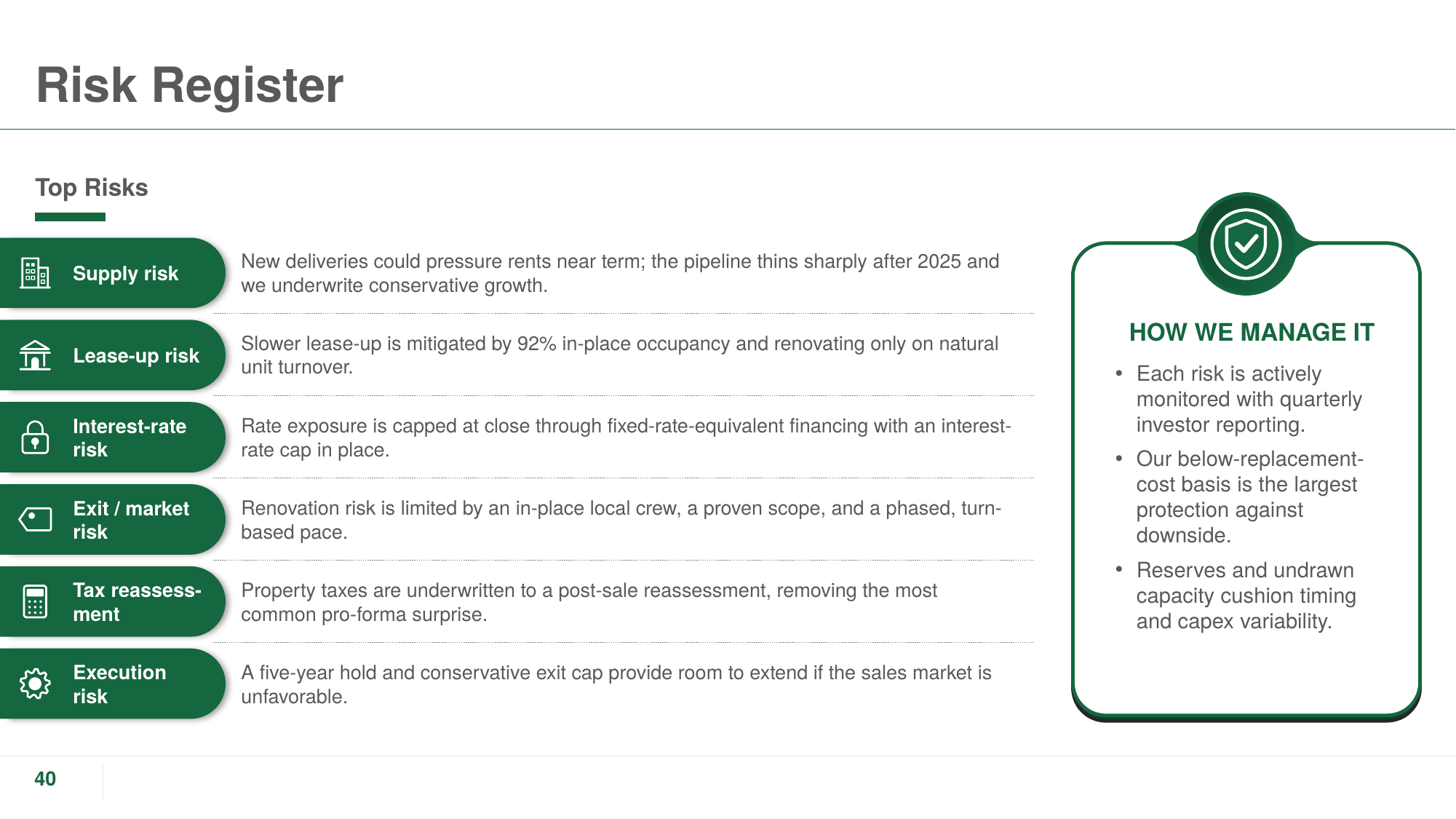

# Risk Register
Top Risks
Supply risk

Lease-up risk
New deliveries could pressure rents near term; the pipeline thins sharply after 2025 and we underwrite conservative growth.

HOW WE MANAGE IT
Interest-rate risk
Slower lease-up is mitigated by 92% in-place occupancy and renovating only on natural unit turnover.

Each risk is actively monitored with quarterly investor reporting.
Our below-replacement-cost basis is the largest protection against downside.
Reserves and undrawn capacity cushion timing and capex variability.
Exit / market risk
Rate exposure is capped at close through fixed-rate-equivalent financing with an interest-rate cap in place.

Tax reassess-ment
Renovation risk is limited by an in-place local crew, a proven scope, and a phased, turn-based pace.

Execution risk
Property taxes are underwritten to a post-sale reassessment, removing the most common pro-forma surprise.

A five-year hold and conservative exit cap provide room to extend if the sales market is unfavorable.

40